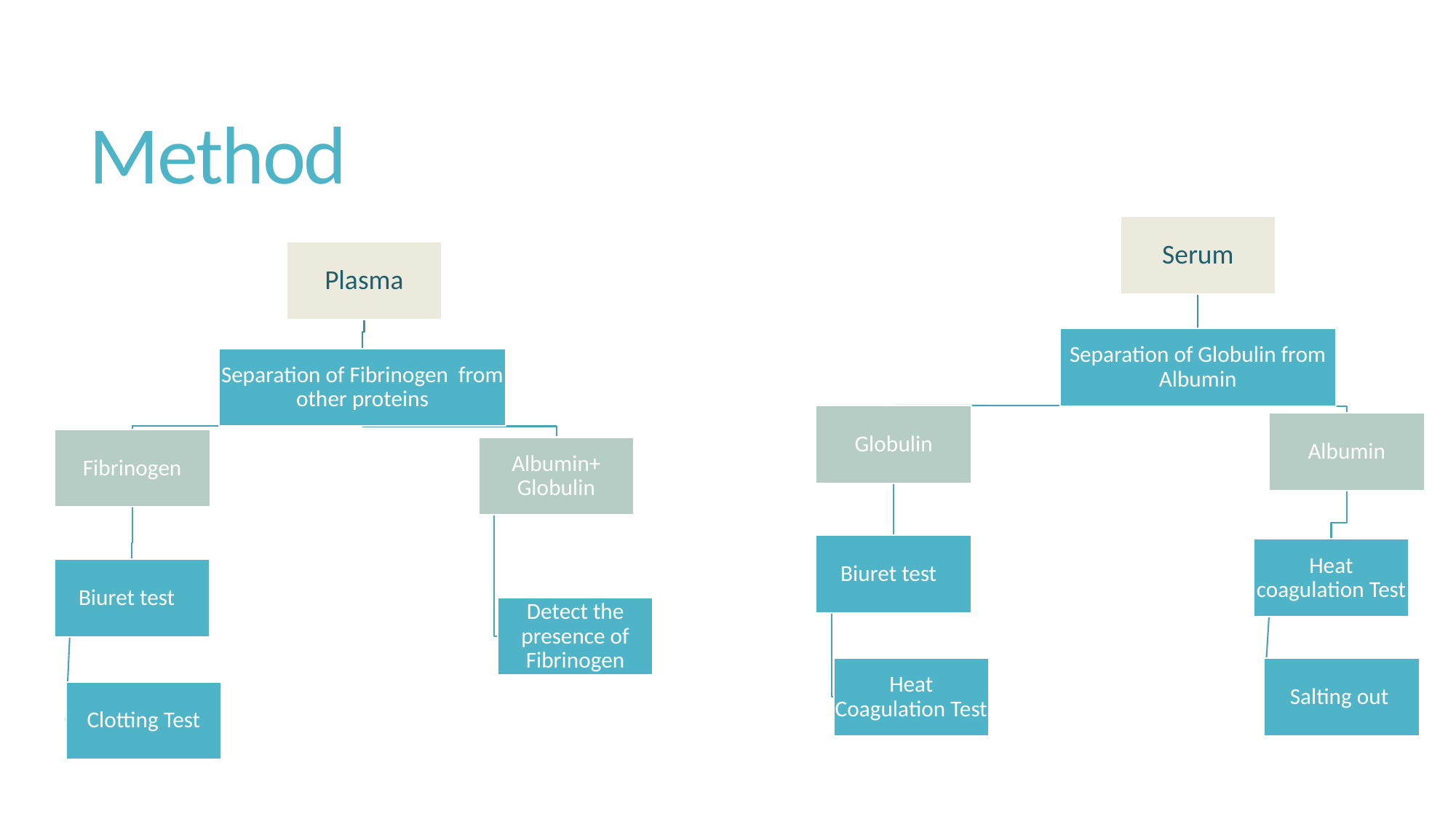

# Method
Serum
Separation of Globulin from Albumin
Albumin
Heat coagulation Test
Salting out
Globulin
Biuret test
Heat Coagulation Test
Plasma
Separation of Fibrinogen  from other proteins
Albumin+ Globulin
Detect the presence of Fibrinogen
Fibrinogen
Biuret test
Clotting Test